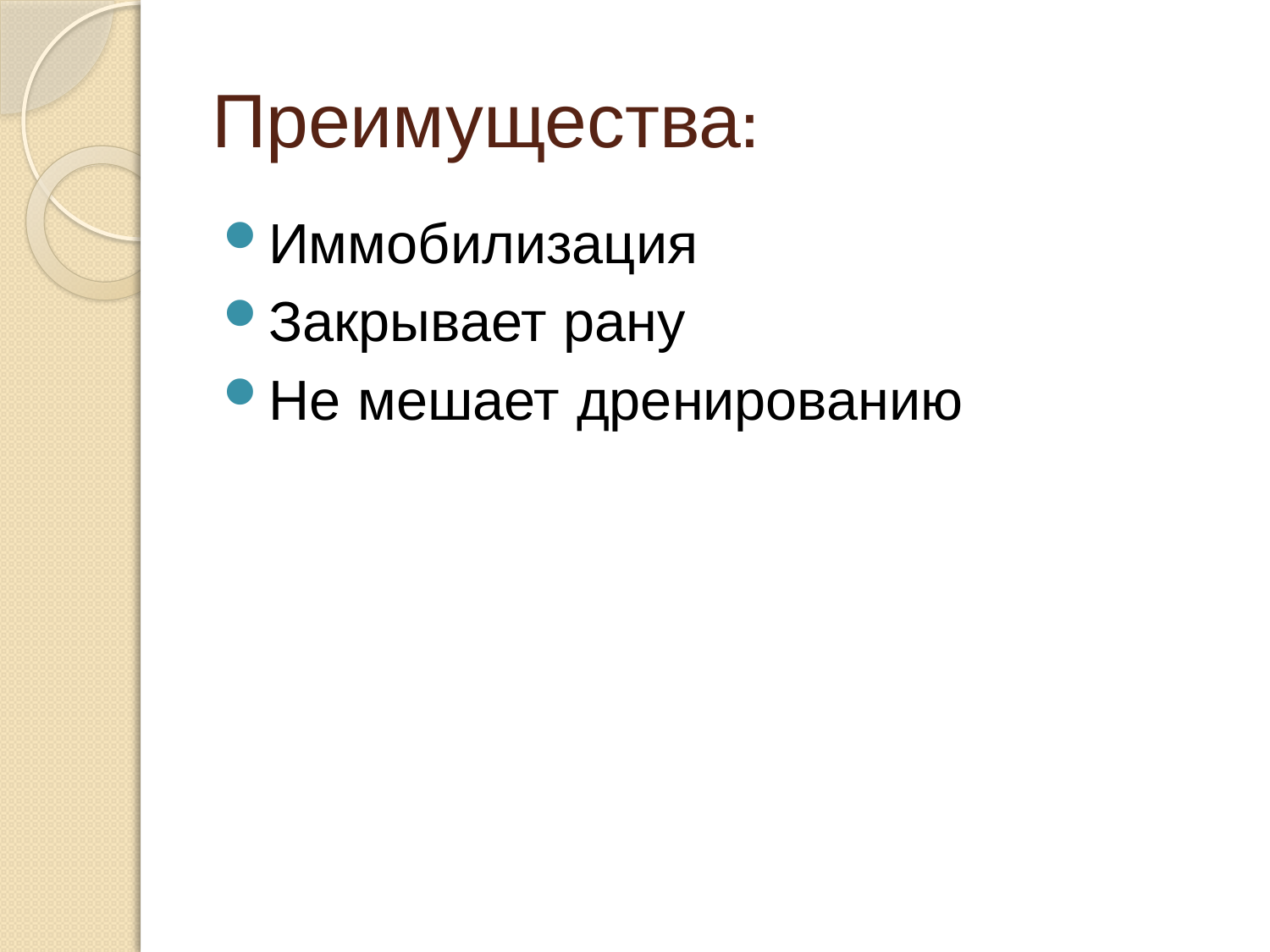

# Преимущества:
Иммобилизация
Закрывает рану
Не мешает дренированию